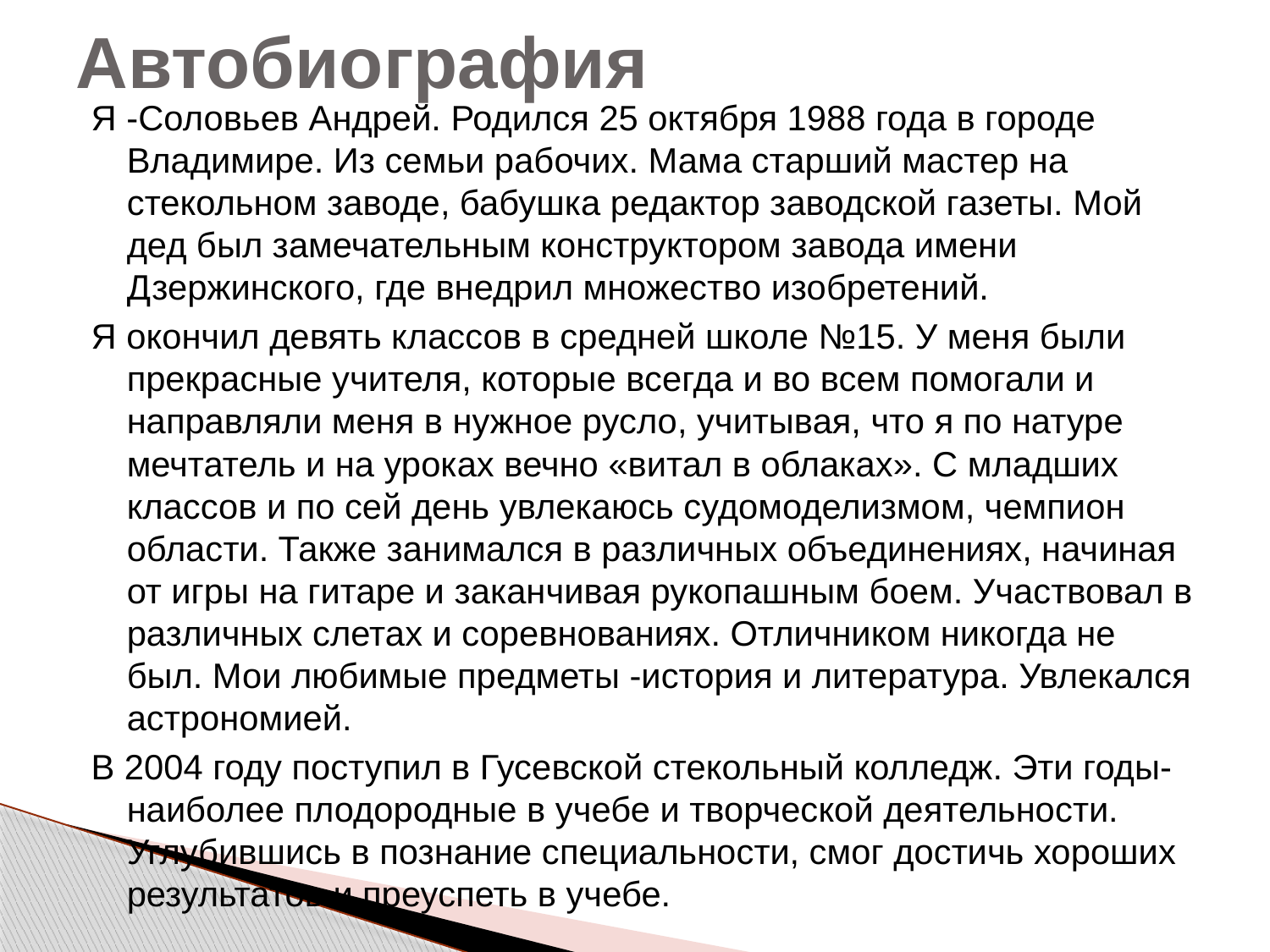

# Автобиография
Я -Соловьев Андрей. Родился 25 октября 1988 года в городе Владимире. Из семьи рабочих. Мама старший мастер на стекольном заводе, бабушка редактор заводской газеты. Мой дед был замечательным конструктором завода имени Дзержинского, где внедрил множество изобретений.
Я окончил девять классов в средней школе №15. У меня были прекрасные учителя, которые всегда и во всем помогали и направляли меня в нужное русло, учитывая, что я по натуре мечтатель и на уроках вечно «витал в облаках». С младших классов и по сей день увлекаюсь судомоделизмом, чемпион области. Также занимался в различных объединениях, начиная от игры на гитаре и заканчивая рукопашным боем. Участвовал в различных слетах и соревнованиях. Отличником никогда не был. Мои любимые предметы -история и литература. Увлекался астрономией.
В 2004 году поступил в Гусевской стекольный колледж. Эти годы- наиболее плодородные в учебе и творческой деятельности. Углубившись в познание специальности, смог достичь хороших результатов и преуспеть в учебе.